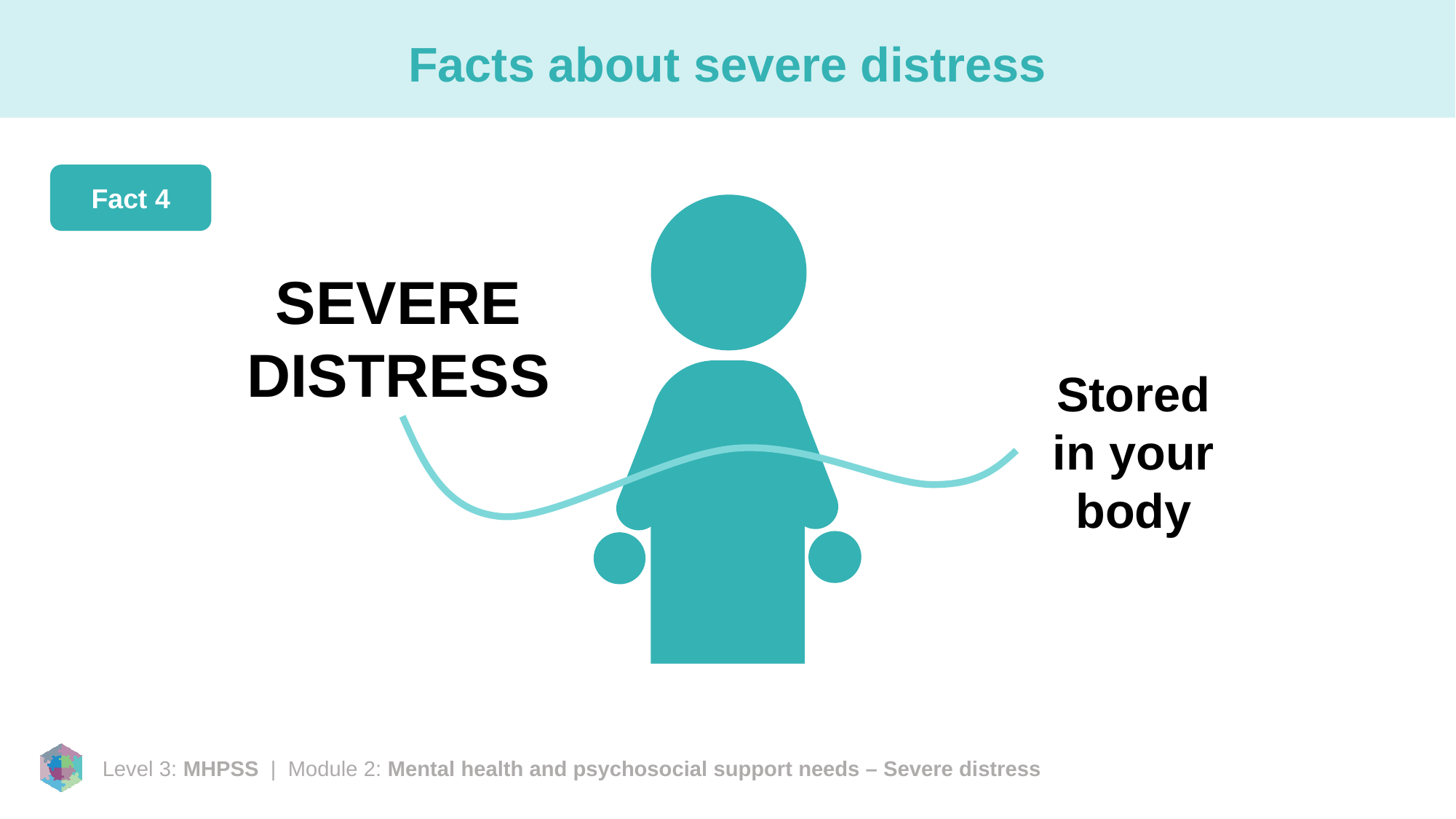

# Facts about severe distress
Fact 4

SEVERE DISTRESS
Stored in your body